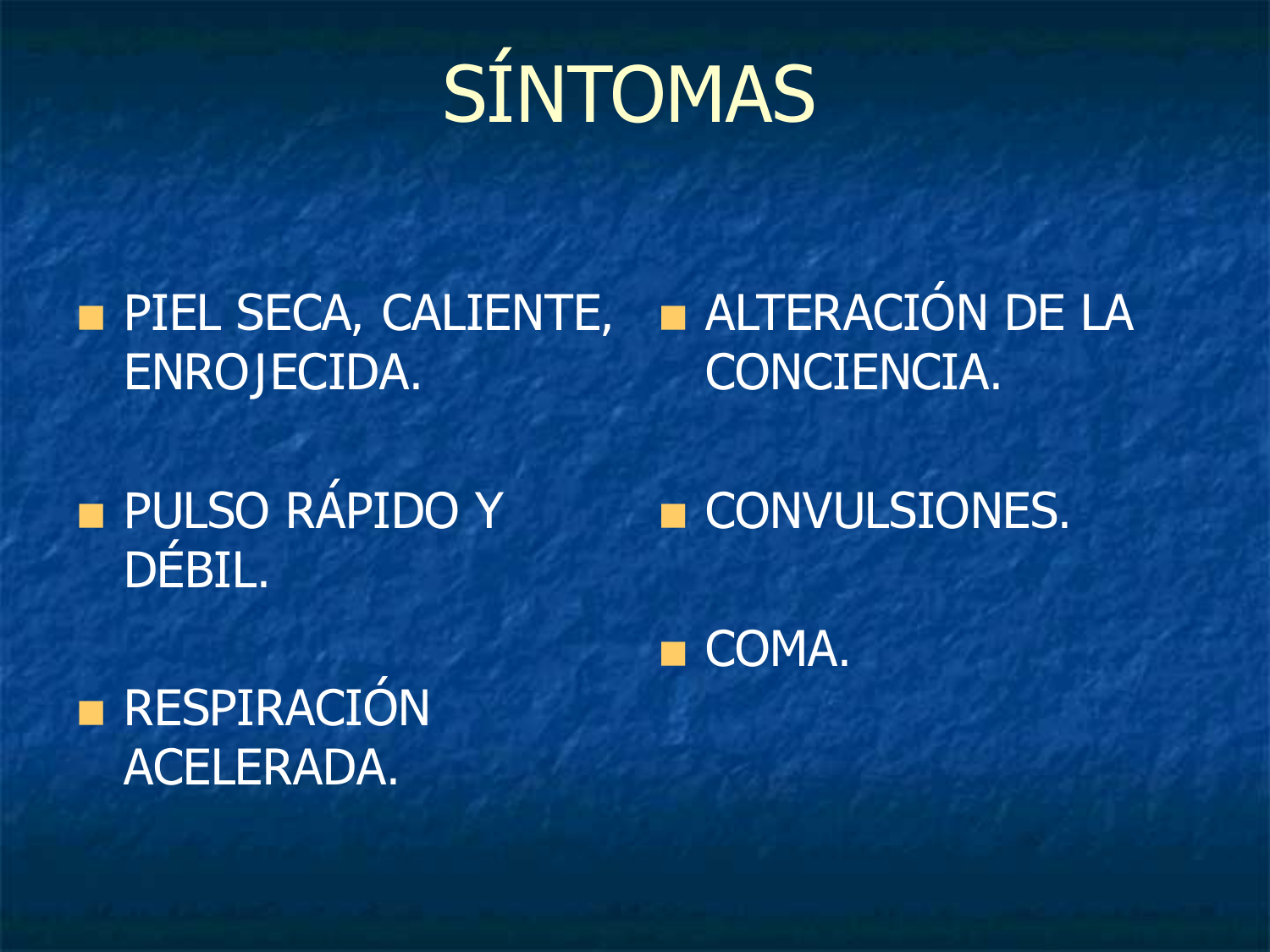

# SÍNTOMAS
PIEL SECA, CALIENTE, ENROJECIDA.

PULSO RÁPIDO Y DÉBIL.

RESPIRACIÓN ACELERADA.

ALTERACIÓN DE LA CONCIENCIA.

CONVULSIONES.

COMA.